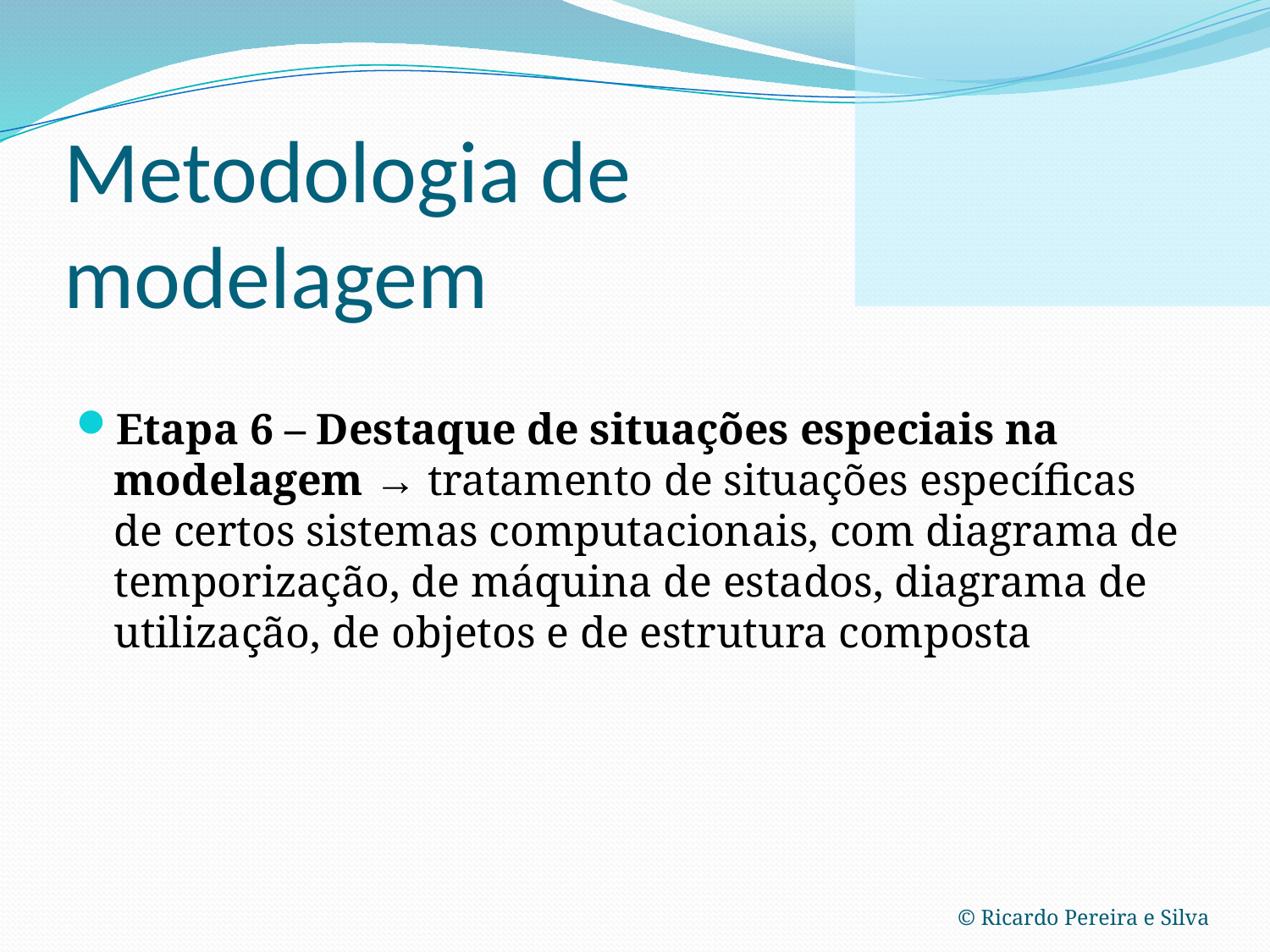

# Metodologia de modelagem
Etapa 6 – Destaque de situações especiais na modelagem → tratamento de situações específicas de certos sistemas computacionais, com diagrama de temporização, de máquina de estados, diagrama de utilização, de objetos e de estrutura composta
© Ricardo Pereira e Silva